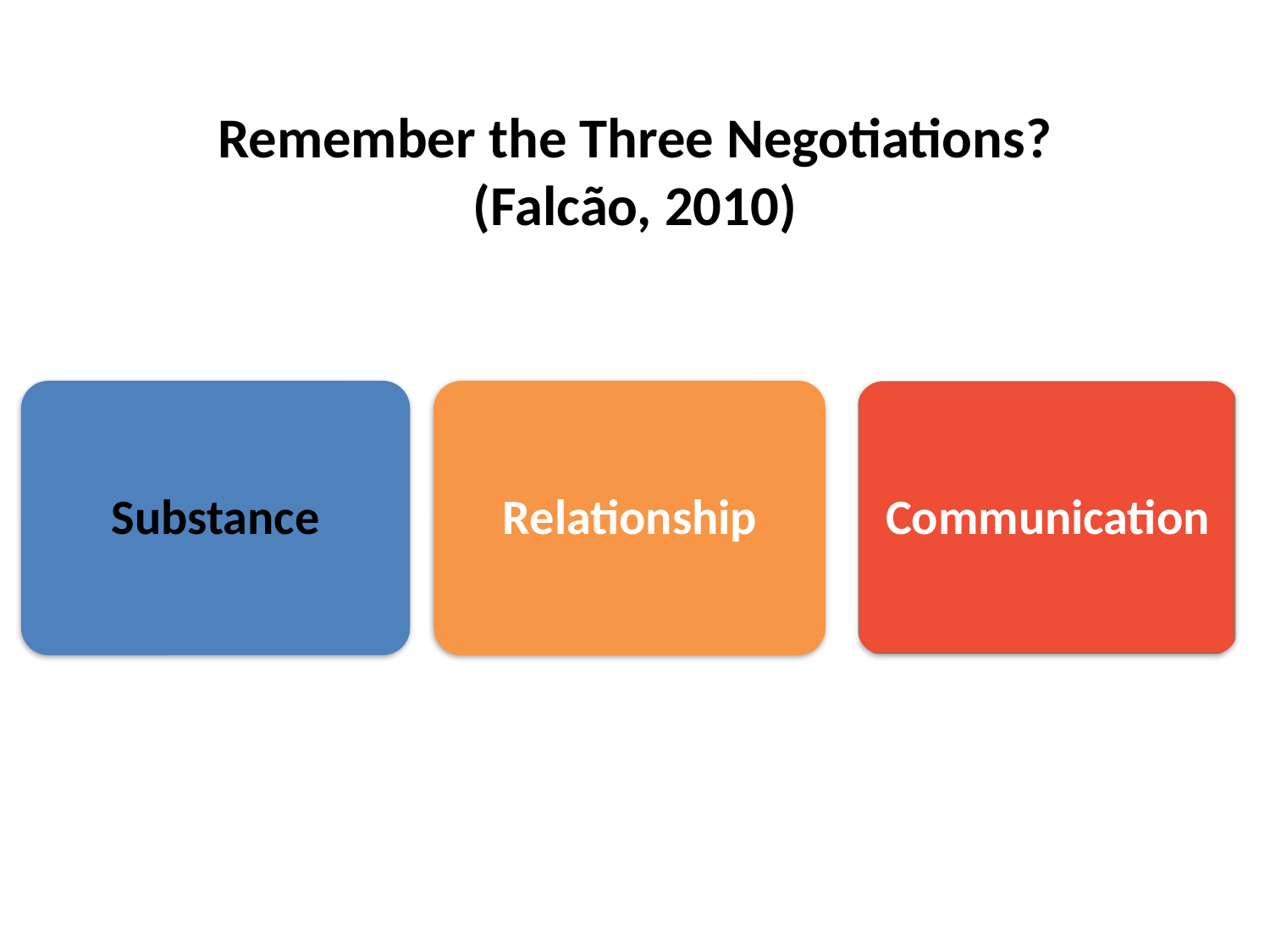

# Remember the Three Negotiations? (Falcão, 2010)

Substance

Relationship

Communication